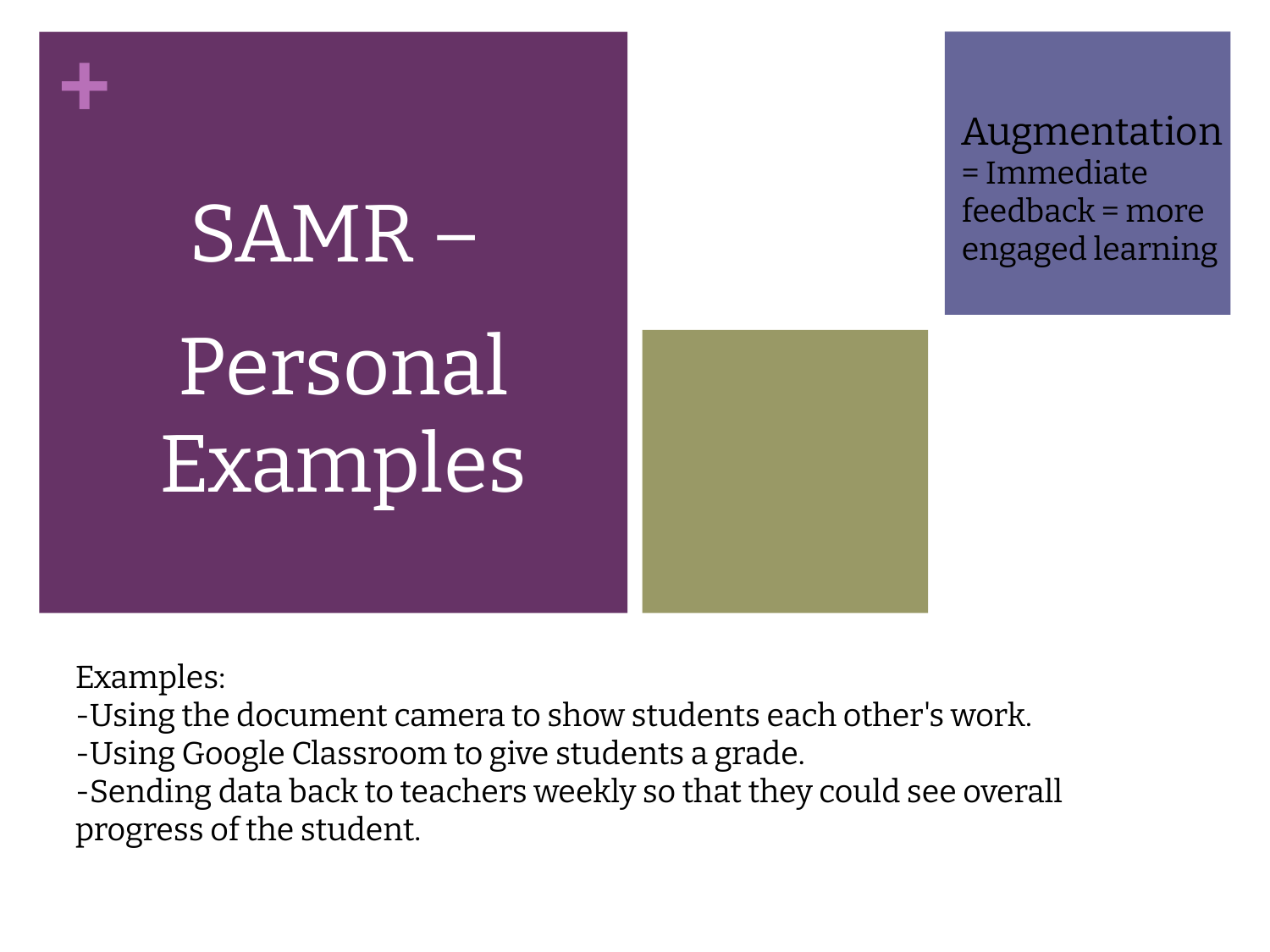

Augmentation
= Immediate feedback = more engaged learning
SAMR –
Personal Examples
Examples:
-Using the document camera to show students each other's work.
-Using Google Classroom to give students a grade.
-Sending data back to teachers weekly so that they could see overall progress of the student.